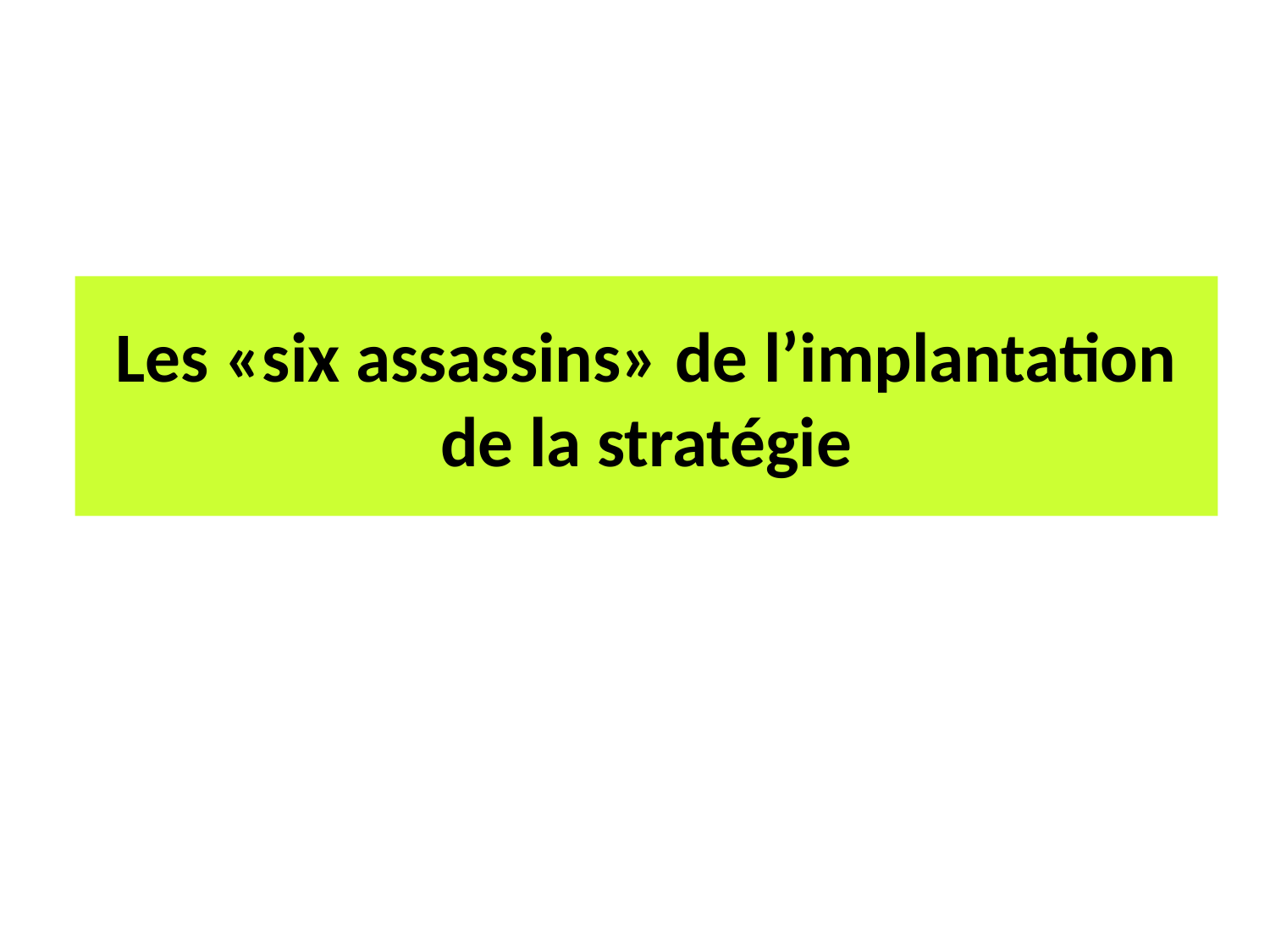

# Les «six assassins» de l’implantation de la stratégie